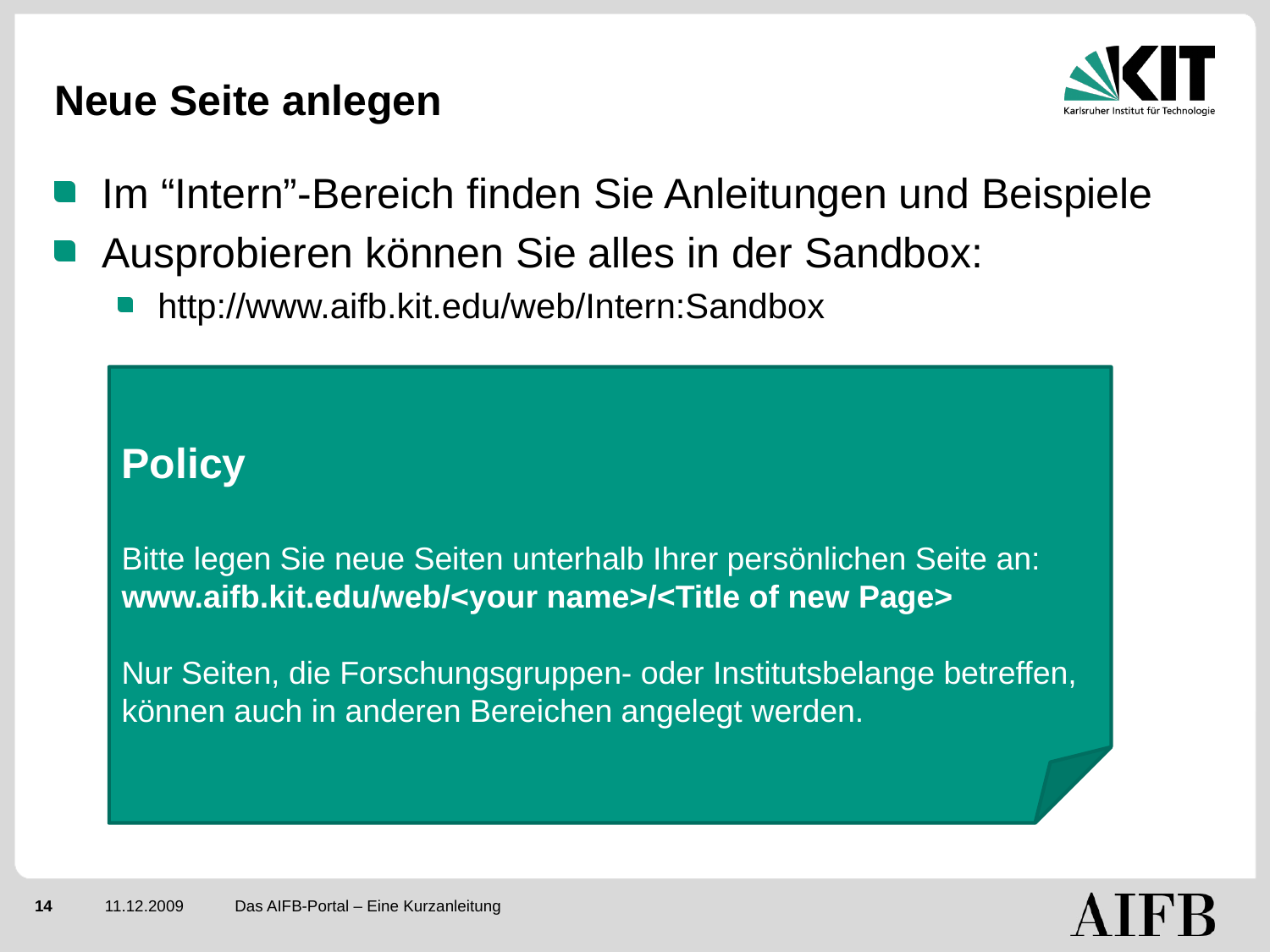

# Neue Seite anlegen
Im “Intern”-Bereich finden Sie Anleitungen und Beispiele
Ausprobieren können Sie alles in der Sandbox:
http://www.aifb.kit.edu/web/Intern:Sandbox

Policy

Bitte legen Sie neue Seiten unterhalb Ihrer persönlichen Seite an:
www.aifb.kit.edu/web/<your name>/<Title of new Page>

Nur Seiten, die Forschungsgruppen- oder Institutsbelange betreffen, können auch in anderen Bereichen angelegt werden.
Das AIFB-Portal – Eine Kurzanleitung